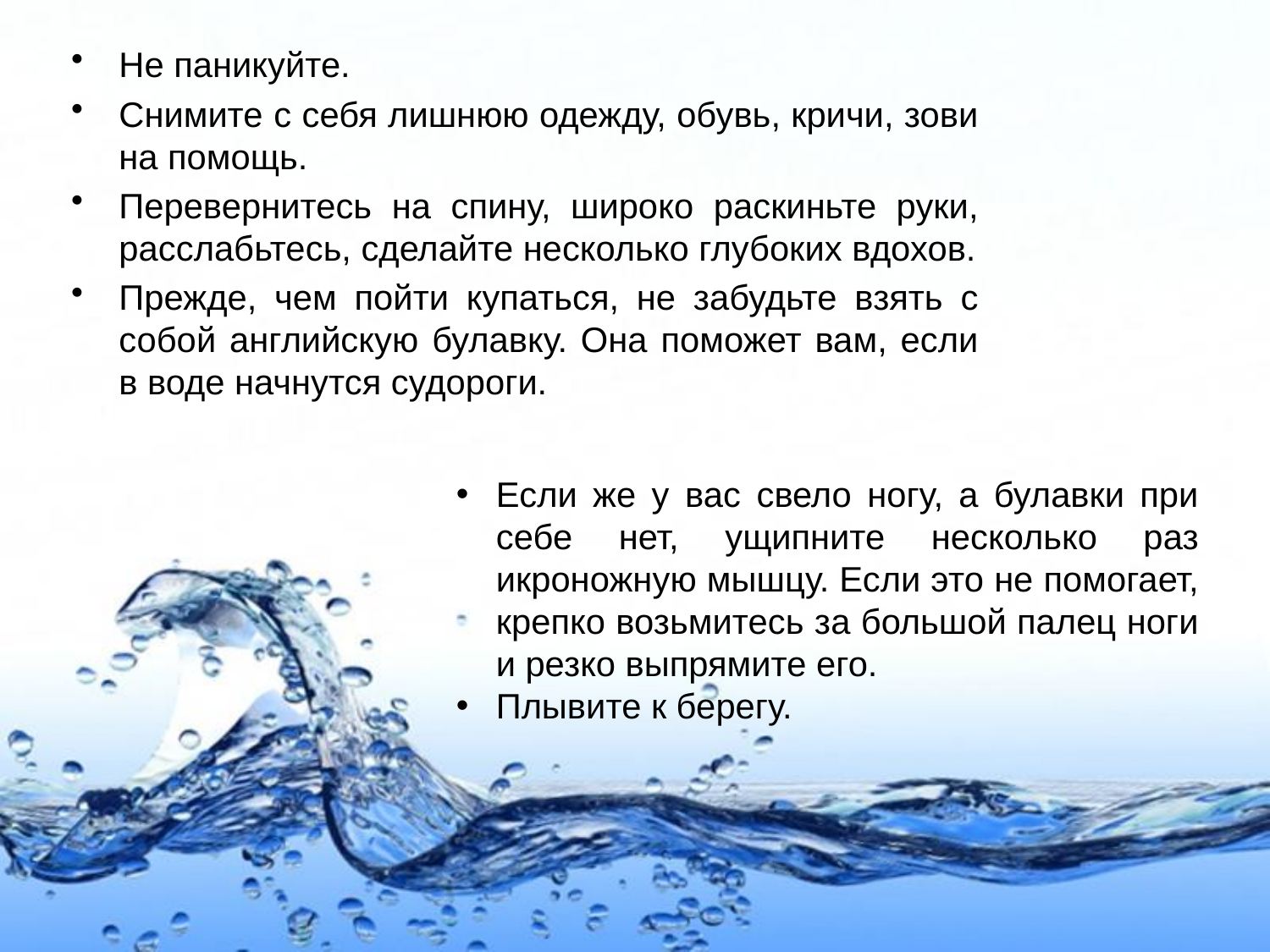

Не паникуйте.
Снимите с себя лишнюю одежду, обувь, кричи, зови на помощь.
Перевернитесь на спину, широко раскиньте руки, расслабьтесь, сделайте несколько глубоких вдохов.
Прежде, чем пойти купаться, не забудьте взять с собой английскую булавку. Она поможет вам, если в воде начнутся судороги.
Если же у вас свело ногу, а булавки при себе нет, ущипните несколько раз икроножную мышцу. Если это не помогает, крепко возьмитесь за большой палец ноги и резко выпрямите его.
Плывите к берегу.
9